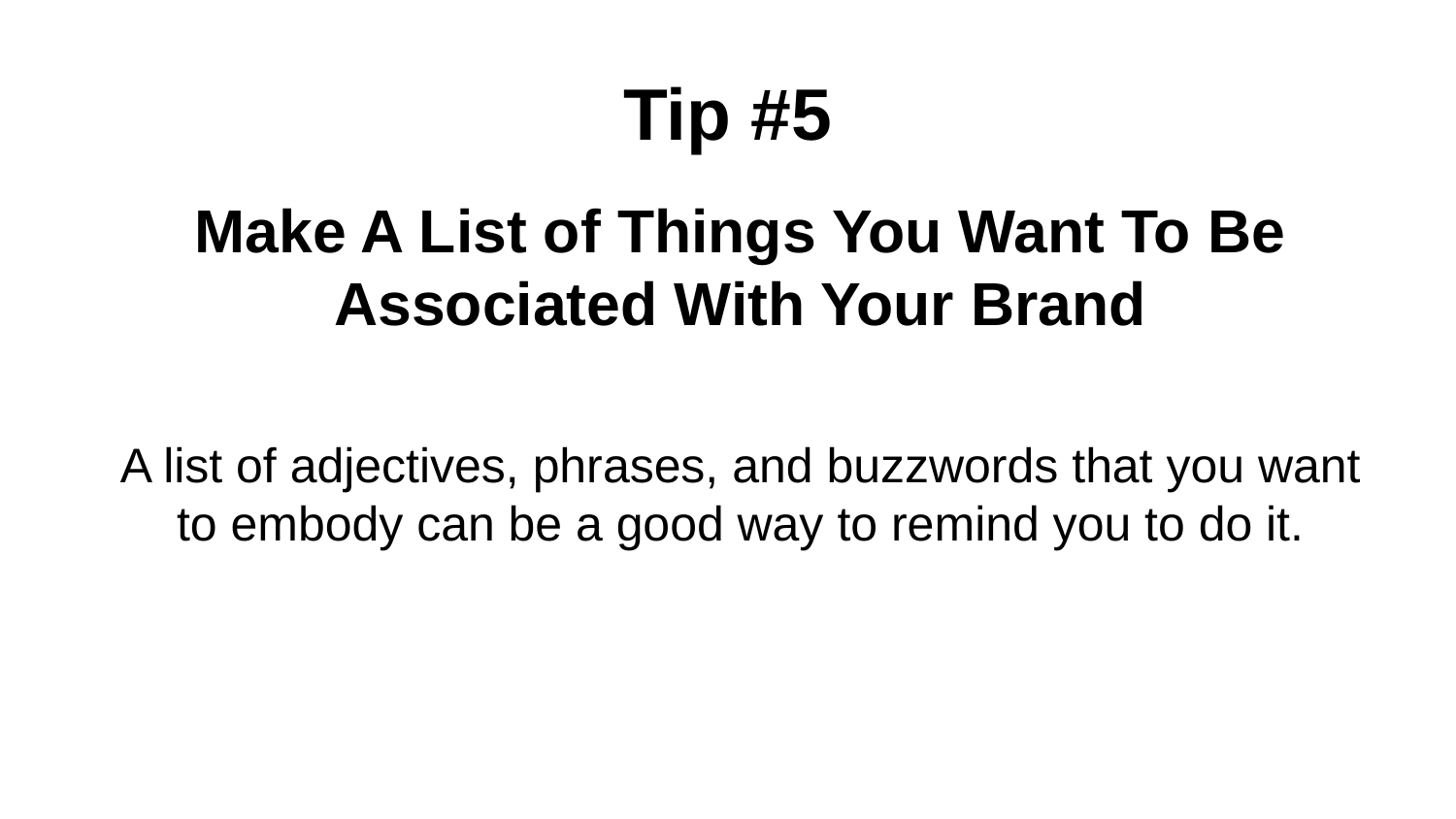

# Tip #5
Make A List of Things You Want To Be Associated With Your Brand

A list of adjectives, phrases, and buzzwords that you want to embody can be a good way to remind you to do it.